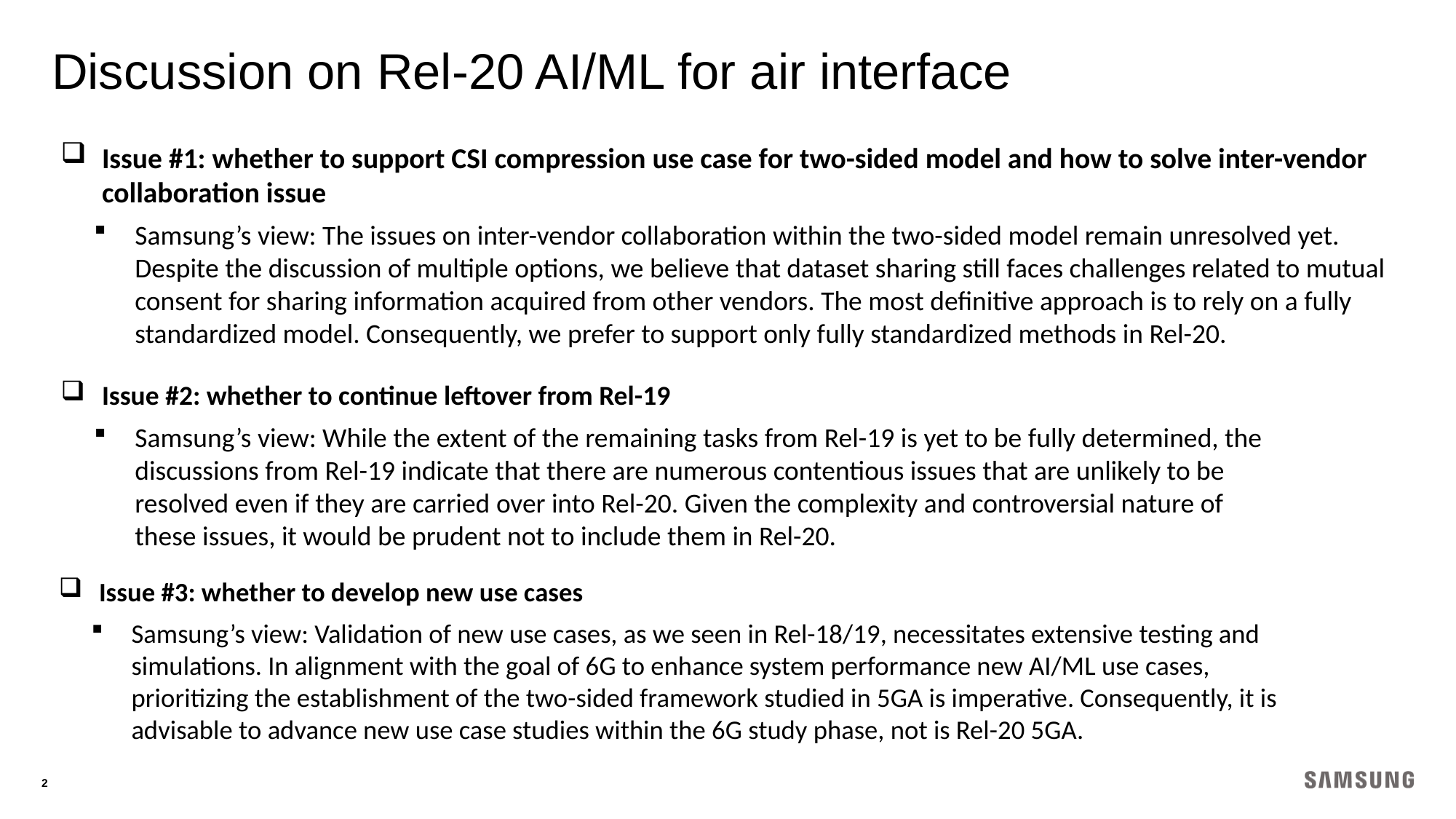

Discussion on Rel-20 AI/ML for air interface
Issue #1: whether to support CSI compression use case for two-sided model and how to solve inter-vendor collaboration issue
Samsung’s view: The issues on inter-vendor collaboration within the two-sided model remain unresolved yet. Despite the discussion of multiple options, we believe that dataset sharing still faces challenges related to mutual consent for sharing information acquired from other vendors. The most definitive approach is to rely on a fully standardized model. Consequently, we prefer to support only fully standardized methods in Rel-20.
Issue #2: whether to continue leftover from Rel-19
Samsung’s view: While the extent of the remaining tasks from Rel-19 is yet to be fully determined, the discussions from Rel-19 indicate that there are numerous contentious issues that are unlikely to be resolved even if they are carried over into Rel-20. Given the complexity and controversial nature of these issues, it would be prudent not to include them in Rel-20.

Issue #3: whether to develop new use cases
Samsung’s view: Validation of new use cases, as we seen in Rel-18/19, necessitates extensive testing and simulations. In alignment with the goal of 6G to enhance system performance new AI/ML use cases, prioritizing the establishment of the two-sided framework studied in 5GA is imperative. Consequently, it is advisable to advance new use case studies within the 6G study phase, not is Rel-20 5GA.